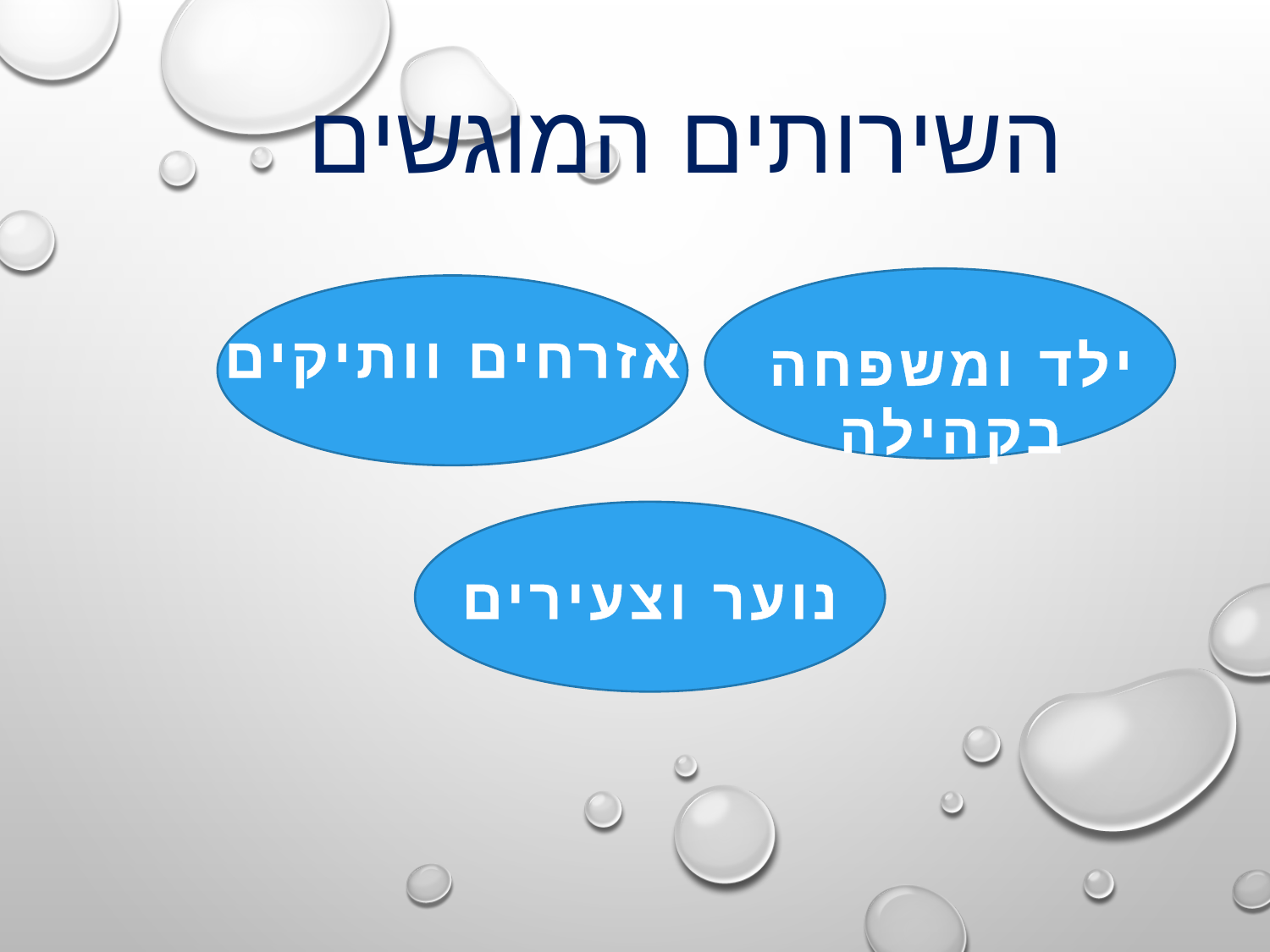

השירותים המוגשים

ילד ומשפחה
בקהילה

אזרחים וותיקים

נוער וצעירים